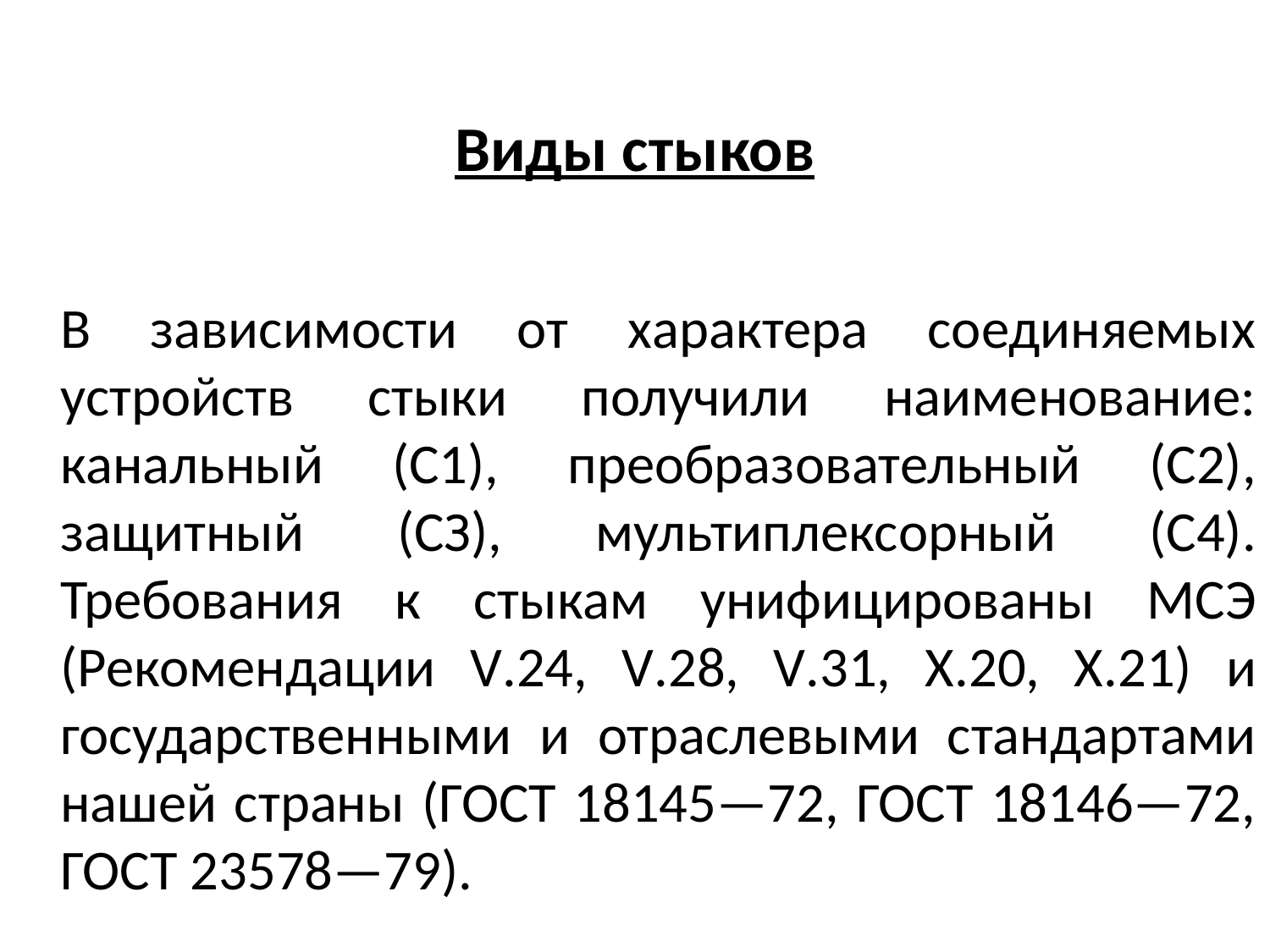

# Виды стыков
	В зависимости от характера соединяемых устройств стыки получили наименование: канальный (С1), преобразовательный (С2), защитный (СЗ), мультиплексорный (С4). Требования к стыкам унифицированы МСЭ (Рекомендации V.24, V.28, V.31, Х.20, Х.21) и государственными и отраслевыми стандартами нашей страны (ГОСТ 18145—72, ГОСТ 18146—72, ГОСТ 23578—79).